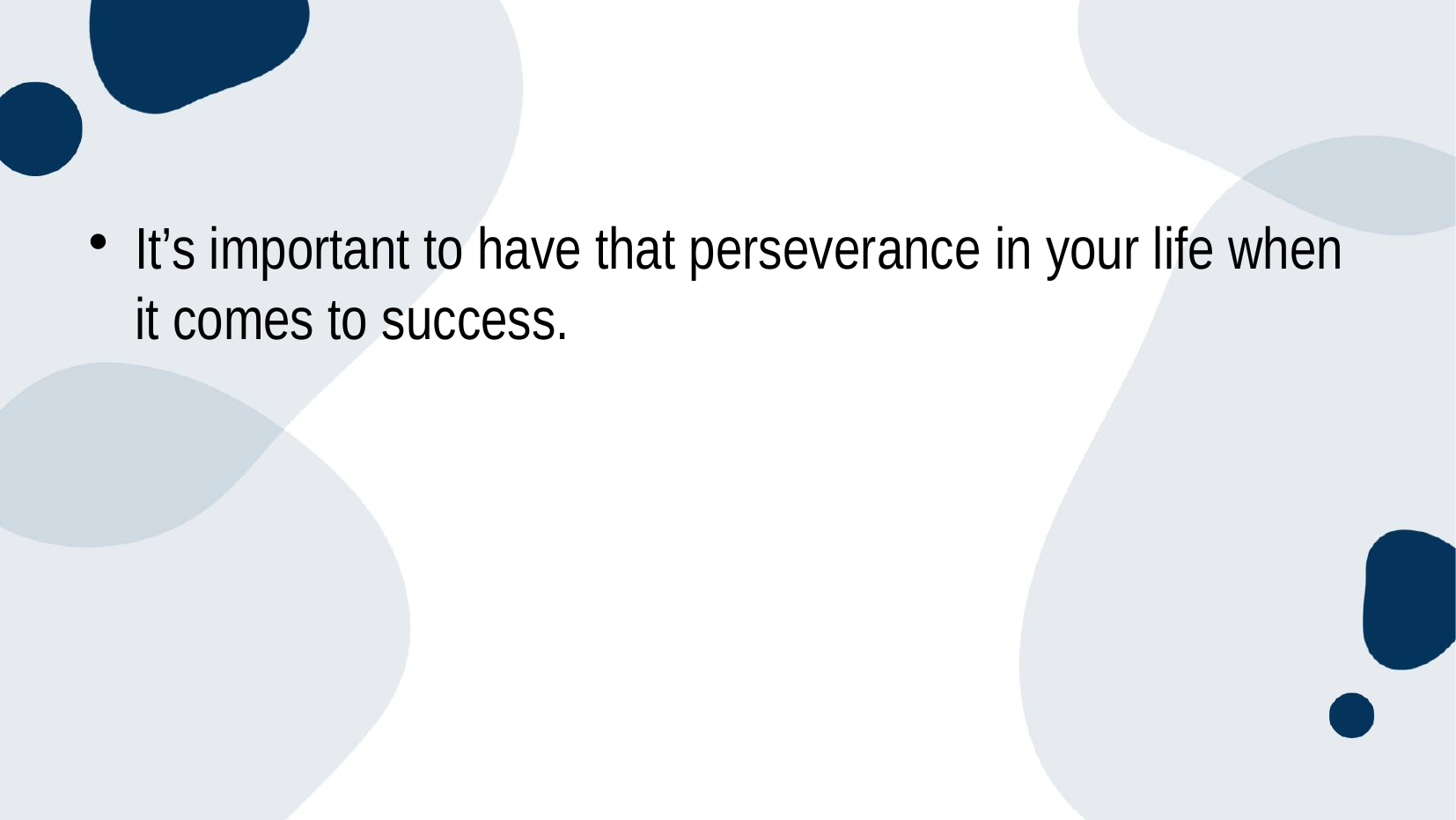

#
It’s important to have that perseverance in your life when it comes to success.